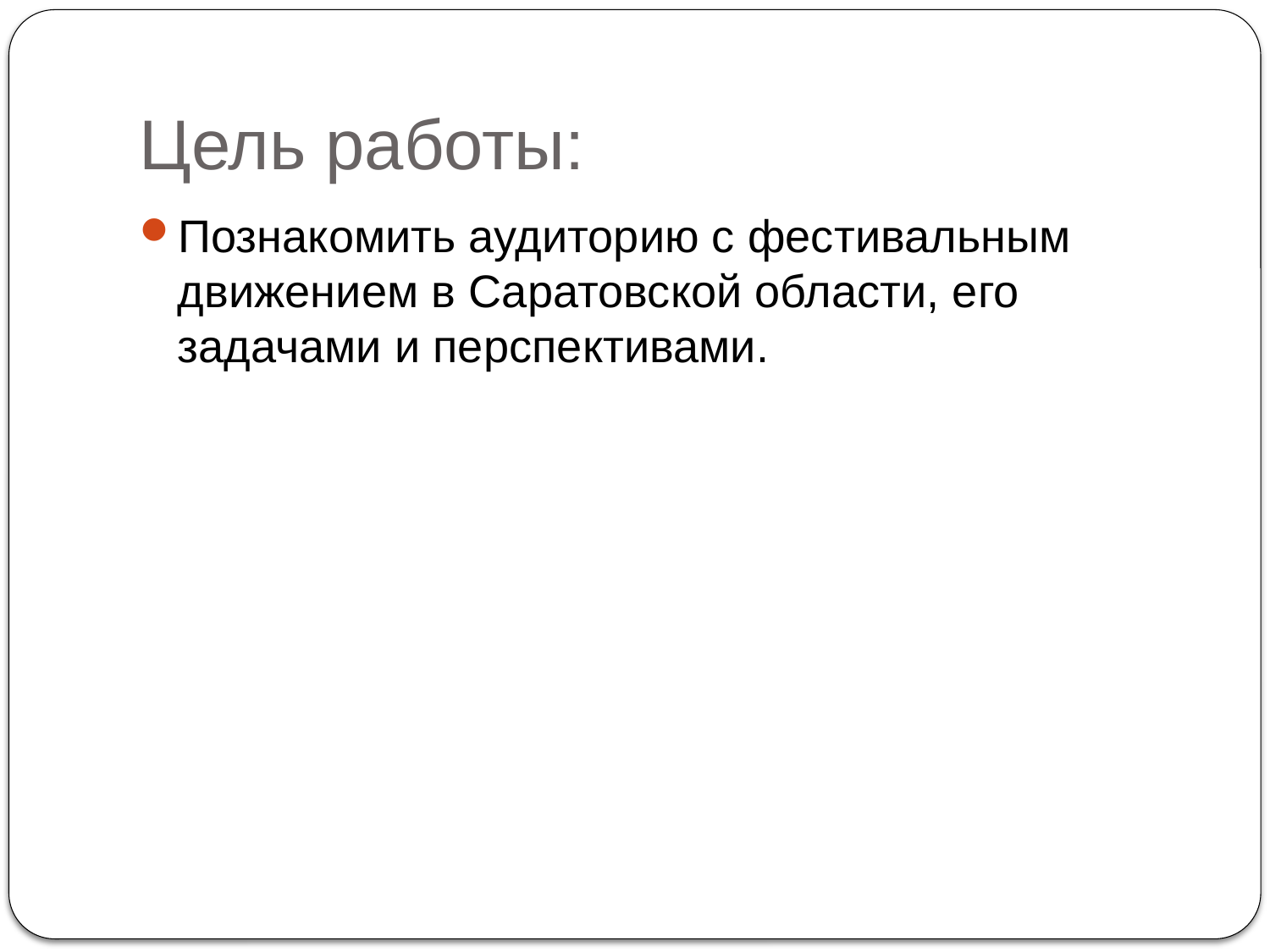

# Цель работы:
Познакомить аудиторию с фестивальным движением в Саратовской области, его задачами и перспективами.